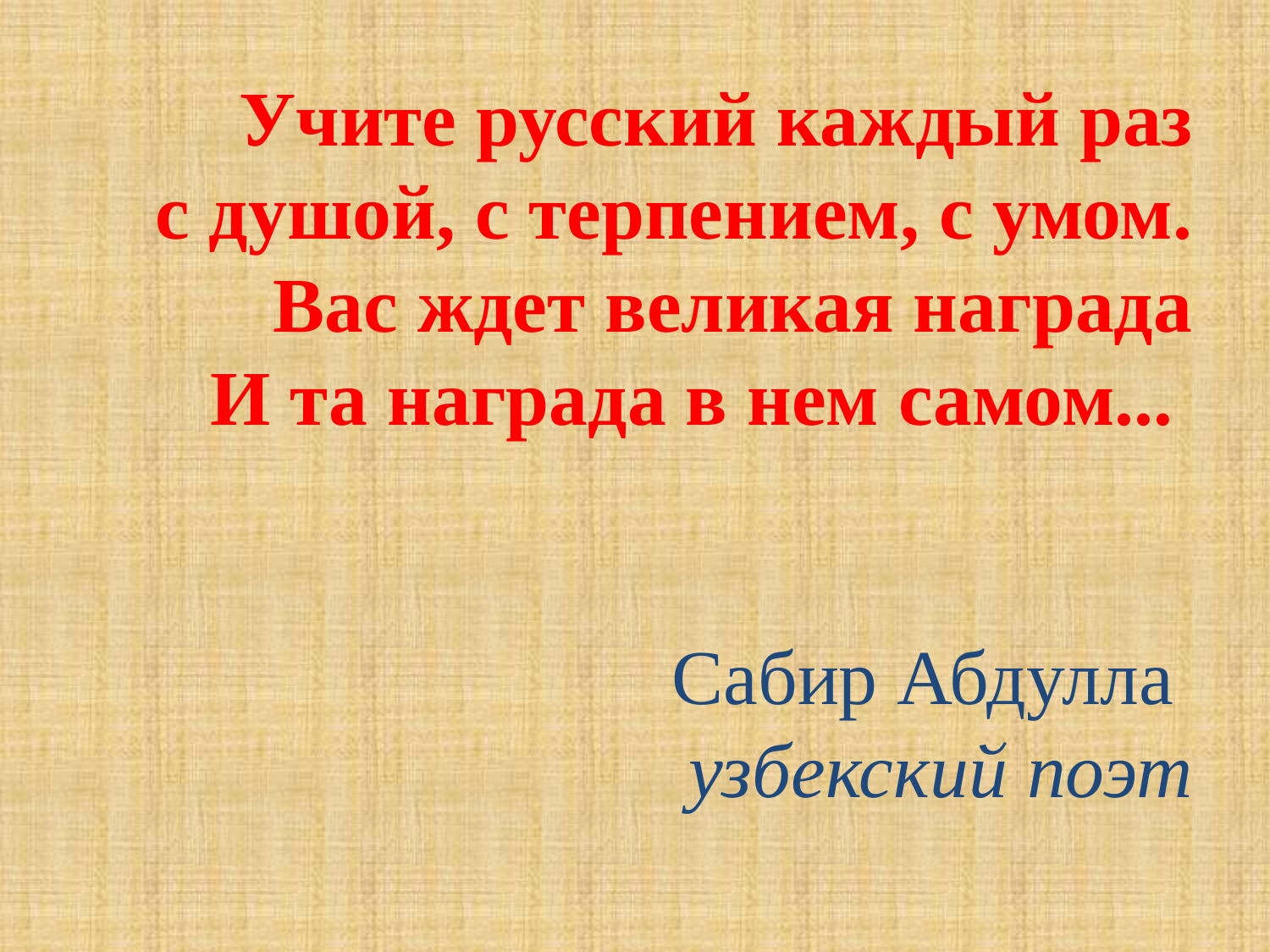

# Учите русский каждый раз с душой, с терпением, с умом. Вас ждет великая награда И та награда в нем самом... Сабир Абдулла узбекский поэт